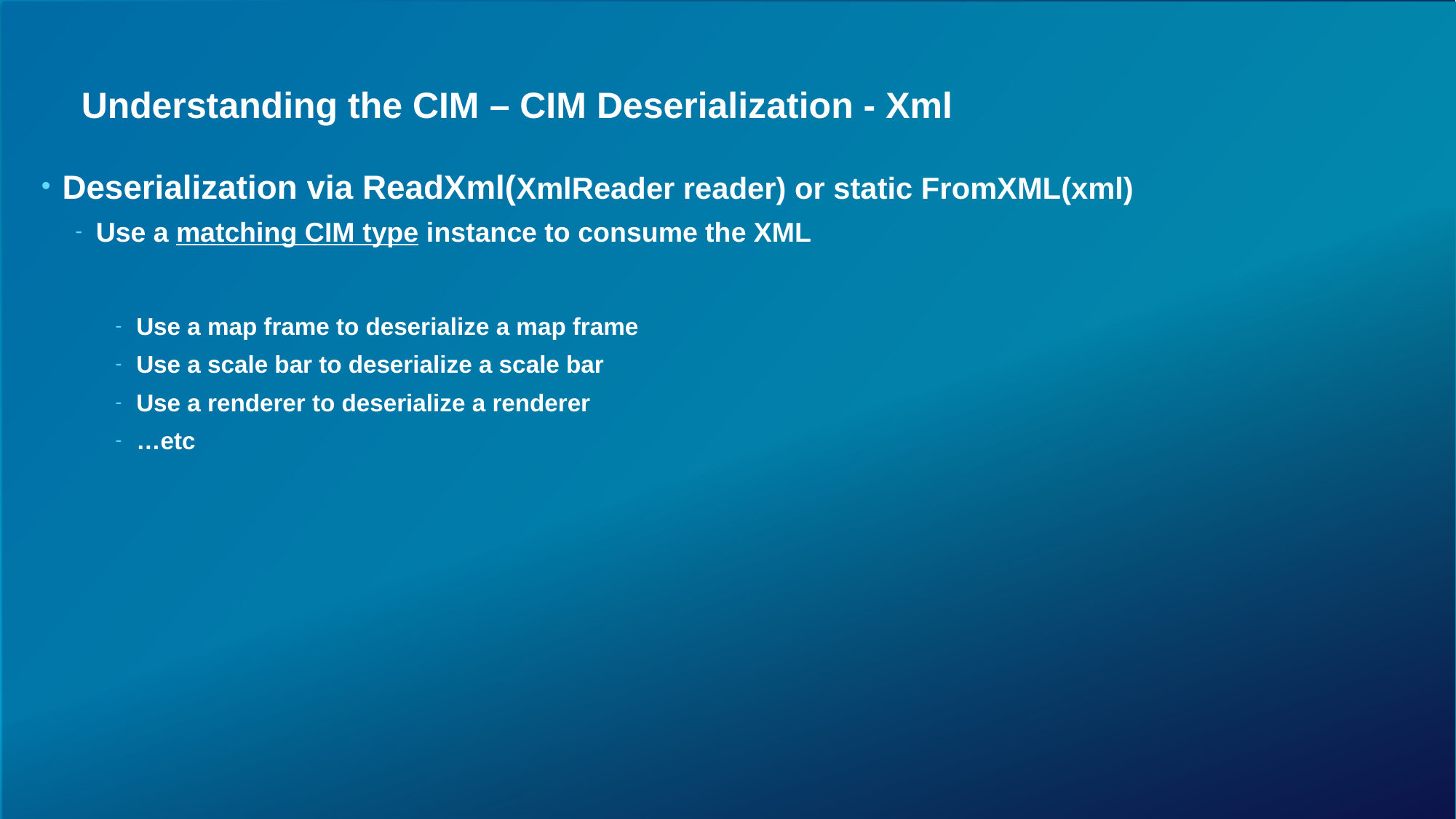

# Understanding the CIM – CIM Deserialization - Xml
Deserialization via ReadXml(XmlReader reader) or static FromXML(xml)
Use a matching CIM type instance to consume the XML

Use a map frame to deserialize a map frame
Use a scale bar to deserialize a scale bar
Use a renderer to deserialize a renderer
…etc